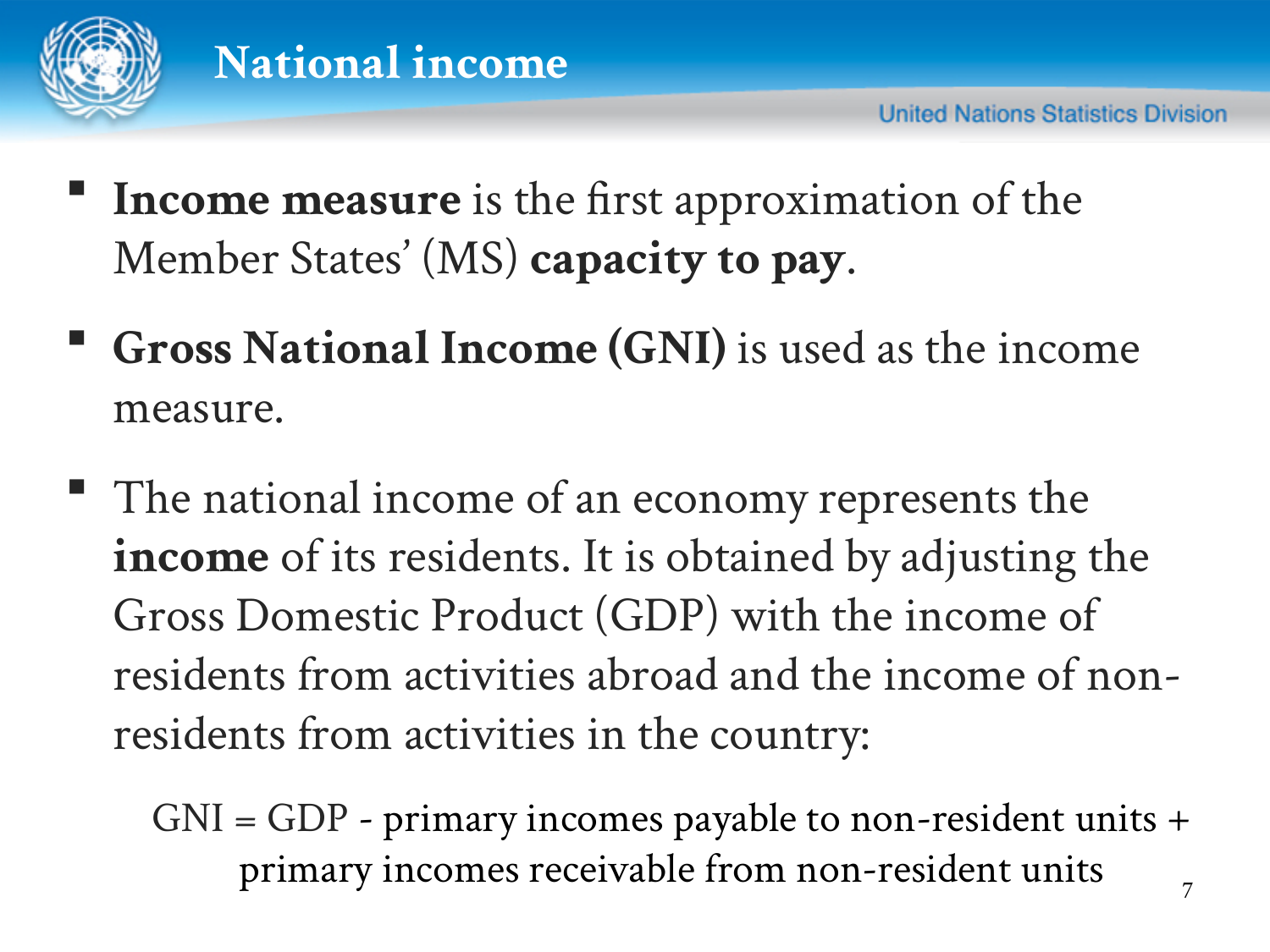

# National income
Income measure is the first approximation of the Member States’ (MS) capacity to pay.
Gross National Income (GNI) is used as the income measure.
The national income of an economy represents the income of its residents. It is obtained by adjusting the Gross Domestic Product (GDP) with the income of residents from activities abroad and the income of non-residents from activities in the country:
GNI = GDP - primary incomes payable to non-resident units + primary incomes receivable from non-resident units
7